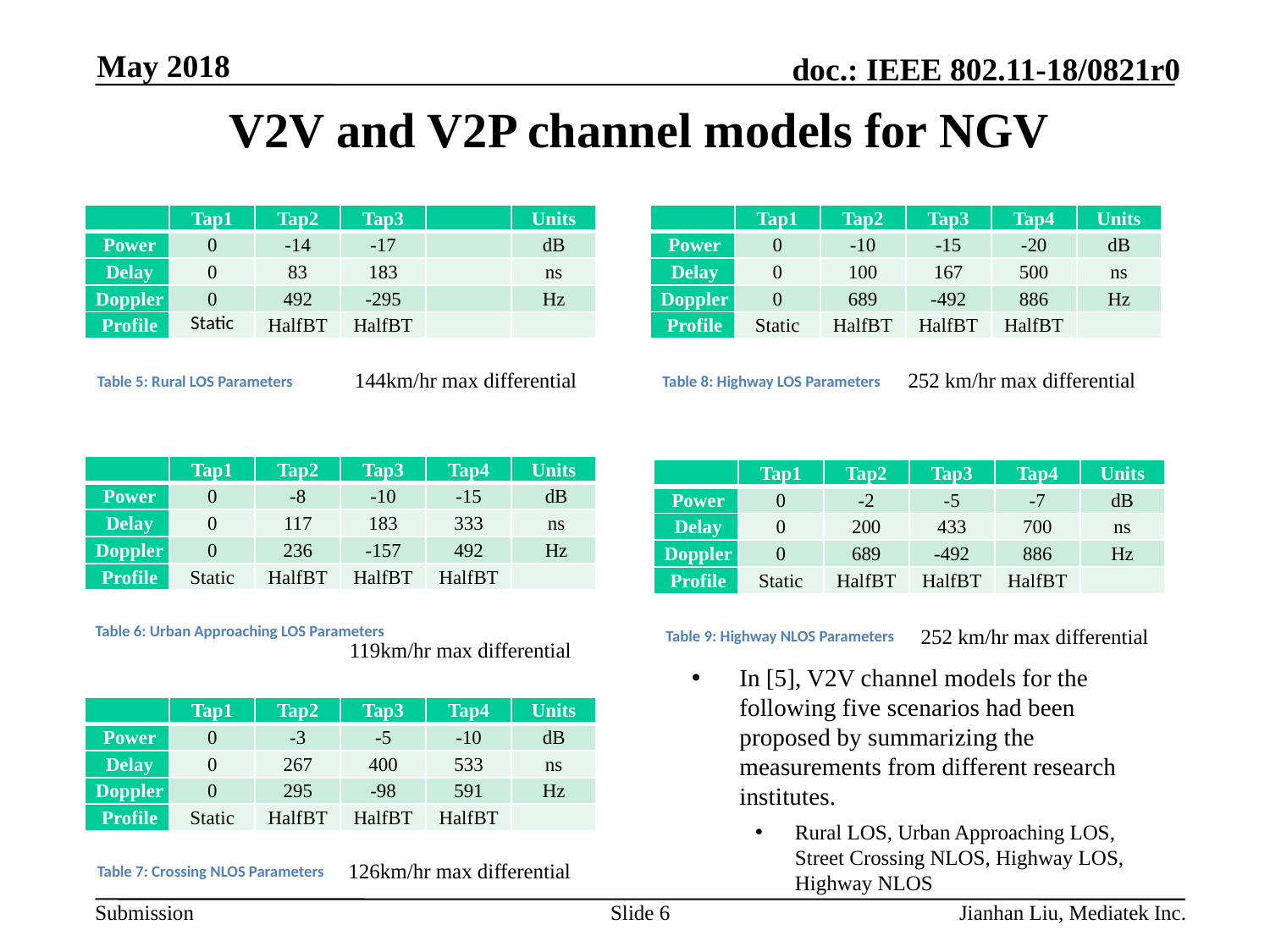

May 2018
V2V and V2P channel models for NGV
|  | Tap1 | Tap2 | Tap3 |  | Units |
| --- | --- | --- | --- | --- | --- |
| Power | 0 | -14 | -17 |  | dB |
| Delay | 0 | 83 | 183 |  | ns |
| Doppler | 0 | 492 | -295 |  | Hz |
| Profile | Static | HalfBT | HalfBT |  |  |
|  | Tap1 | Tap2 | Tap3 | Tap4 | Units |
| --- | --- | --- | --- | --- | --- |
| Power | 0 | -10 | -15 | -20 | dB |
| Delay | 0 | 100 | 167 | 500 | ns |
| Doppler | 0 | 689 | -492 | 886 | Hz |
| Profile | Static | HalfBT | HalfBT | HalfBT |  |
144km/hr max differential
252 km/hr max differential
Table 5: Rural LOS Parameters
Table 8: Highway LOS Parameters
|  | Tap1 | Tap2 | Tap3 | Tap4 | Units |
| --- | --- | --- | --- | --- | --- |
| Power | 0 | -8 | -10 | -15 | dB |
| Delay | 0 | 117 | 183 | 333 | ns |
| Doppler | 0 | 236 | -157 | 492 | Hz |
| Profile | Static | HalfBT | HalfBT | HalfBT |  |
|  | Tap1 | Tap2 | Tap3 | Tap4 | Units |
| --- | --- | --- | --- | --- | --- |
| Power | 0 | -2 | -5 | -7 | dB |
| Delay | 0 | 200 | 433 | 700 | ns |
| Doppler | 0 | 689 | -492 | 886 | Hz |
| Profile | Static | HalfBT | HalfBT | HalfBT |  |
Table 6: Urban Approaching LOS Parameters
252 km/hr max differential
Table 9: Highway NLOS Parameters
119km/hr max differential
In [5], V2V channel models for the following five scenarios had been proposed by summarizing the measurements from different research institutes.
Rural LOS, Urban Approaching LOS, Street Crossing NLOS, Highway LOS,  Highway NLOS
|  | Tap1 | Tap2 | Tap3 | Tap4 | Units |
| --- | --- | --- | --- | --- | --- |
| Power | 0 | -3 | -5 | -10 | dB |
| Delay | 0 | 267 | 400 | 533 | ns |
| Doppler | 0 | 295 | -98 | 591 | Hz |
| Profile | Static | HalfBT | HalfBT | HalfBT |  |
126km/hr max differential
Table 7: Crossing NLOS Parameters
Slide 6
# Jianhan Liu, Mediatek Inc.